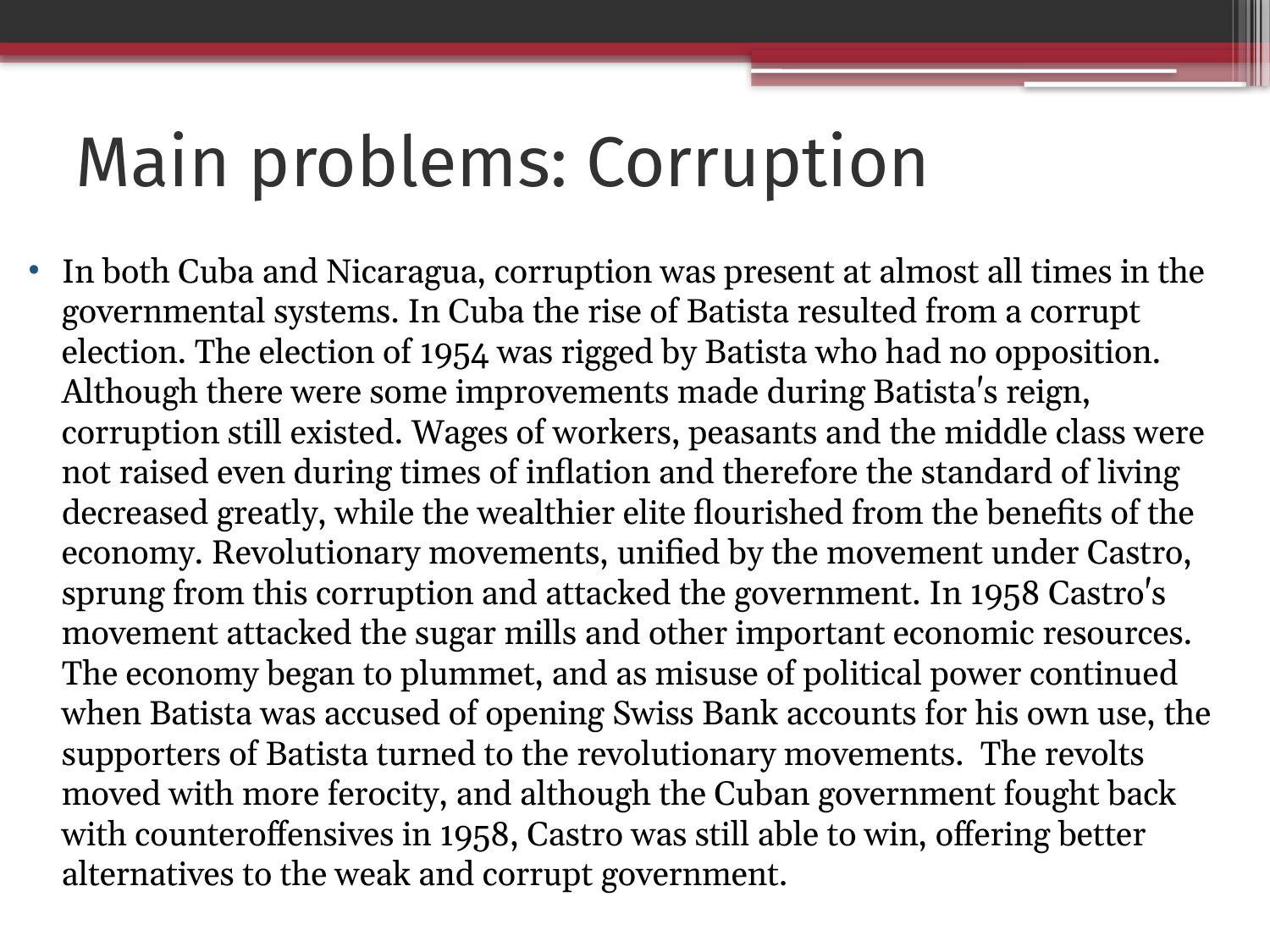

# Main problems: Corruption
In both Cuba and Nicaragua, corruption was present at almost all times in the governmental systems. In Cuba the rise of Batista resulted from a corrupt election. The election of 1954 was rigged by Batista who had no opposition. Although there were some improvements made during Batista's reign, corruption still existed. Wages of workers, peasants and the middle class were not raised even during times of inflation and therefore the standard of living decreased greatly, while the wealthier elite flourished from the benefits of the economy. Revolutionary movements, unified by the movement under Castro, sprung from this corruption and attacked the government. In 1958 Castro's movement attacked the sugar mills and other important economic resources.  The economy began to plummet, and as misuse of political power continued when Batista was accused of opening Swiss Bank accounts for his own use, the supporters of Batista turned to the revolutionary movements.  The revolts moved with more ferocity, and although the Cuban government fought back with counteroffensives in 1958, Castro was still able to win, offering better alternatives to the weak and corrupt government.